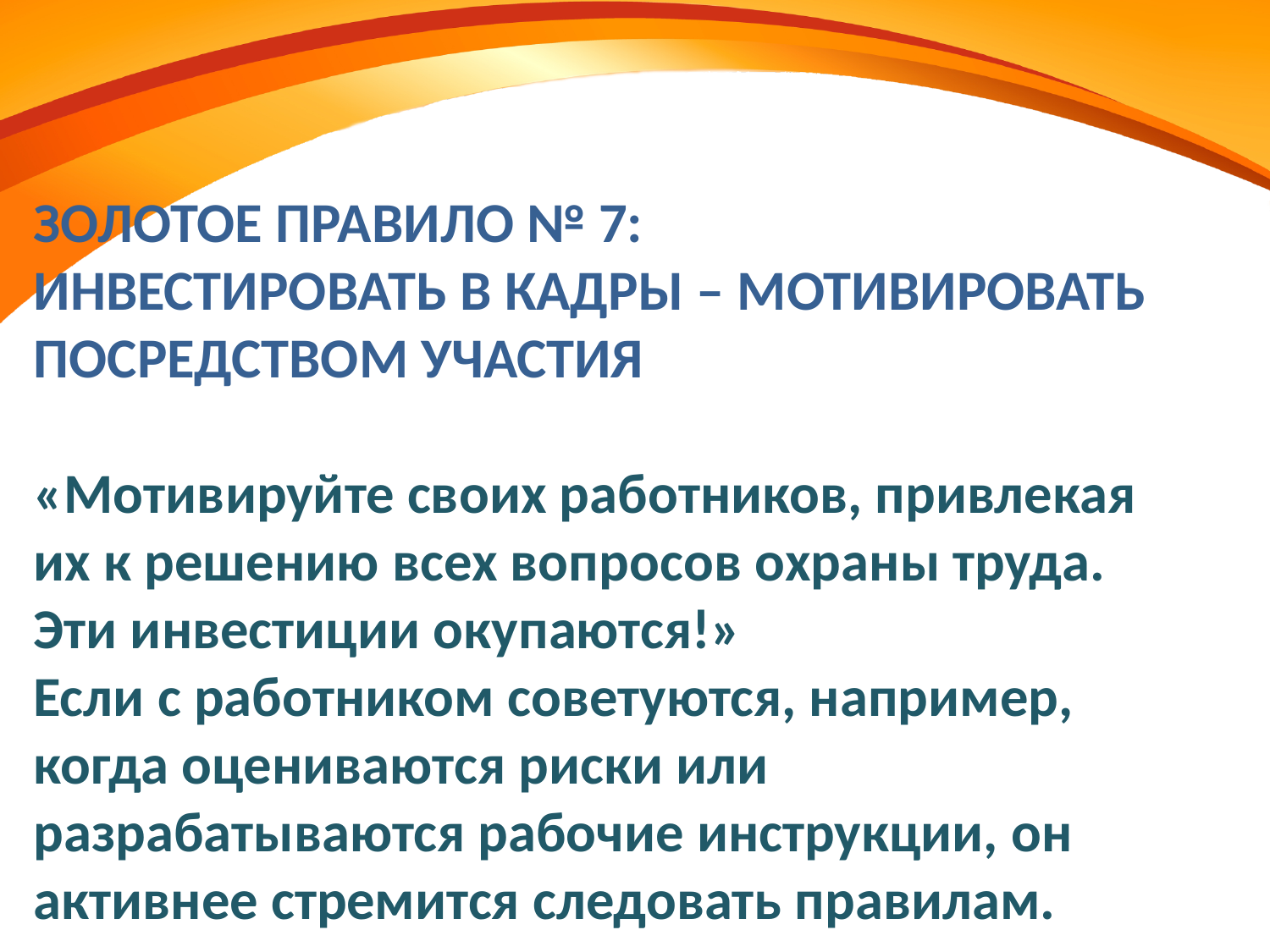

ЗОЛОТОЕ ПРАВИЛО № 7:
ИНВЕСТИРОВАТЬ В КАДРЫ – МОТИВИРОВАТЬ ПОСРЕДСТВОМ УЧАСТИЯ
 
«Мотивируйте своих работников, привлекая их к решению всех вопросов охраны труда. Эти инвестиции окупаются!»
Если с работником советуются, например, когда оцениваются риски или разрабатываются рабочие инструкции, он активнее стремится следовать правилам.